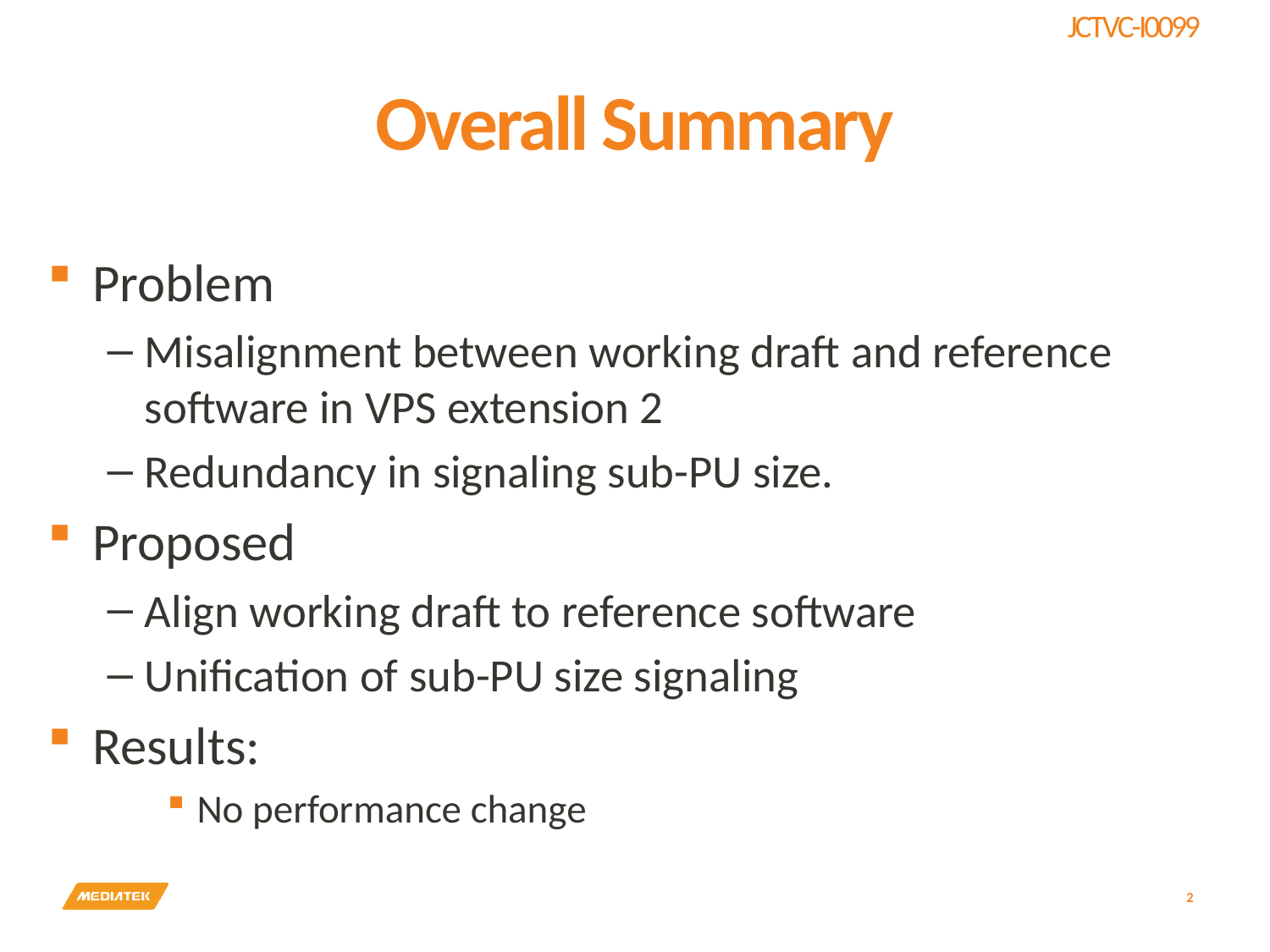

# Overall Summary
Problem
Misalignment between working draft and reference software in VPS extension 2
Redundancy in signaling sub-PU size.
Proposed
Align working draft to reference software
Unification of sub-PU size signaling
Results:
No performance change
2